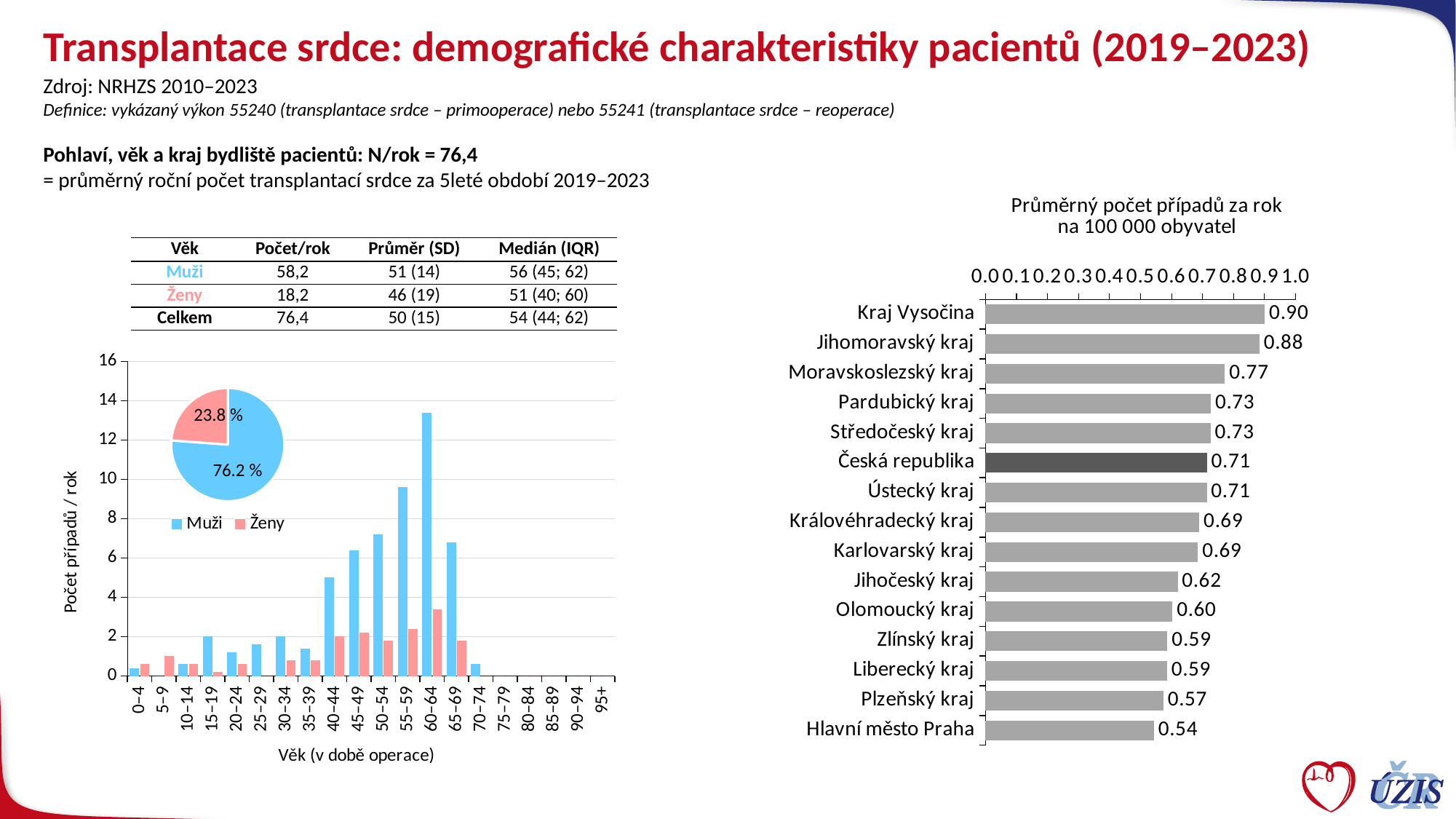

# Transplantace srdce: demografické charakteristiky pacientů (2019–2023)
Zdroj: NRHZS 2010–2023
Definice: vykázaný výkon 55240 (transplantace srdce – primooperace) nebo 55241 (transplantace srdce – reoperace)
Pohlaví, věk a kraj bydliště pacientů: N/rok = 76,4
= průměrný roční počet transplantací srdce za 5leté období 2019–2023

### Chart

| Category | Řada 1 | Řada 2 | Řada 3 |
|---|---|---|---|
| Kraj Vysočina | 0.9010127775364194 | None | None |
| Jihomoravský kraj | 0.8835531908189821 | None | None |
| Moravskoslezský kraj | 0.7722521087518995 | None | None |
| Pardubický kraj | 0.7267188909810743 | None | None |
| Středočeský kraj | 0.7257006604302892 | None | None |
| Česká republika | 0.7139133259883738 | None | 0.7139133259883738 |
| Ústecký kraj | 0.7138653074014786 | None | None |
| Královéhradecký kraj | 0.6896396523925777 | None | None |
| Karlovarský kraj | 0.6853854573542888 | None | None |
| Jihočeský kraj | 0.6198238894382938 | None | None |
| Olomoucký kraj | 0.603134968590953 | None | None |
| Zlínský kraj | 0.5867473110578744 | None | None |
| Liberecký kraj | 0.5854434441367614 | None | None |
| Plzeňský kraj | 0.5735461616941339 | None | None |
| Hlavní město Praha | 0.5435915091006279 | None | None |
| Věk | Počet/rok | Průměr (SD) | Medián (IQR) |
| --- | --- | --- | --- |
| Muži | 58,2 | 51 (14) | 56 (45; 62) |
| Ženy | 18,2 | 46 (19) | 51 (40; 60) |
| Celkem | 76,4 | 50 (15) | 54 (44; 62) |

### Chart

| Category | Muži | Ženy |
|---|---|---|
| 0–4 | 0.4 | 0.6 |
| 5–9 | 0.0 | 1.0 |
| 10–14 | 0.6 | 0.6 |
| 15–19 | 2.0 | 0.2 |
| 20–24 | 1.2 | 0.6 |
| 25–29 | 1.6 | 0.0 |
| 30–34 | 2.0 | 0.8 |
| 35–39 | 1.4 | 0.8 |
| 40–44 | 5.0 | 2.0 |
| 45–49 | 6.4 | 2.2 |
| 50–54 | 7.2 | 1.8 |
| 55–59 | 9.6 | 2.4 |
| 60–64 | 13.4 | 3.4 |
| 65–69 | 6.8 | 1.8 |
| 70–74 | 0.6 | 0.0 |
| 75–79 | 0.0 | 0.0 |
| 80–84 | 0.0 | 0.0 |
| 85–89 | 0.0 | 0.0 |
| 90–94 | 0.0 | 0.0 |
| 95+ | 0.0 | 0.0 |

### Chart

| Category | Podíl |
|---|---|
| Muži | 0.7617801047120419 |
| Ženy | 0.23821989528795812 |